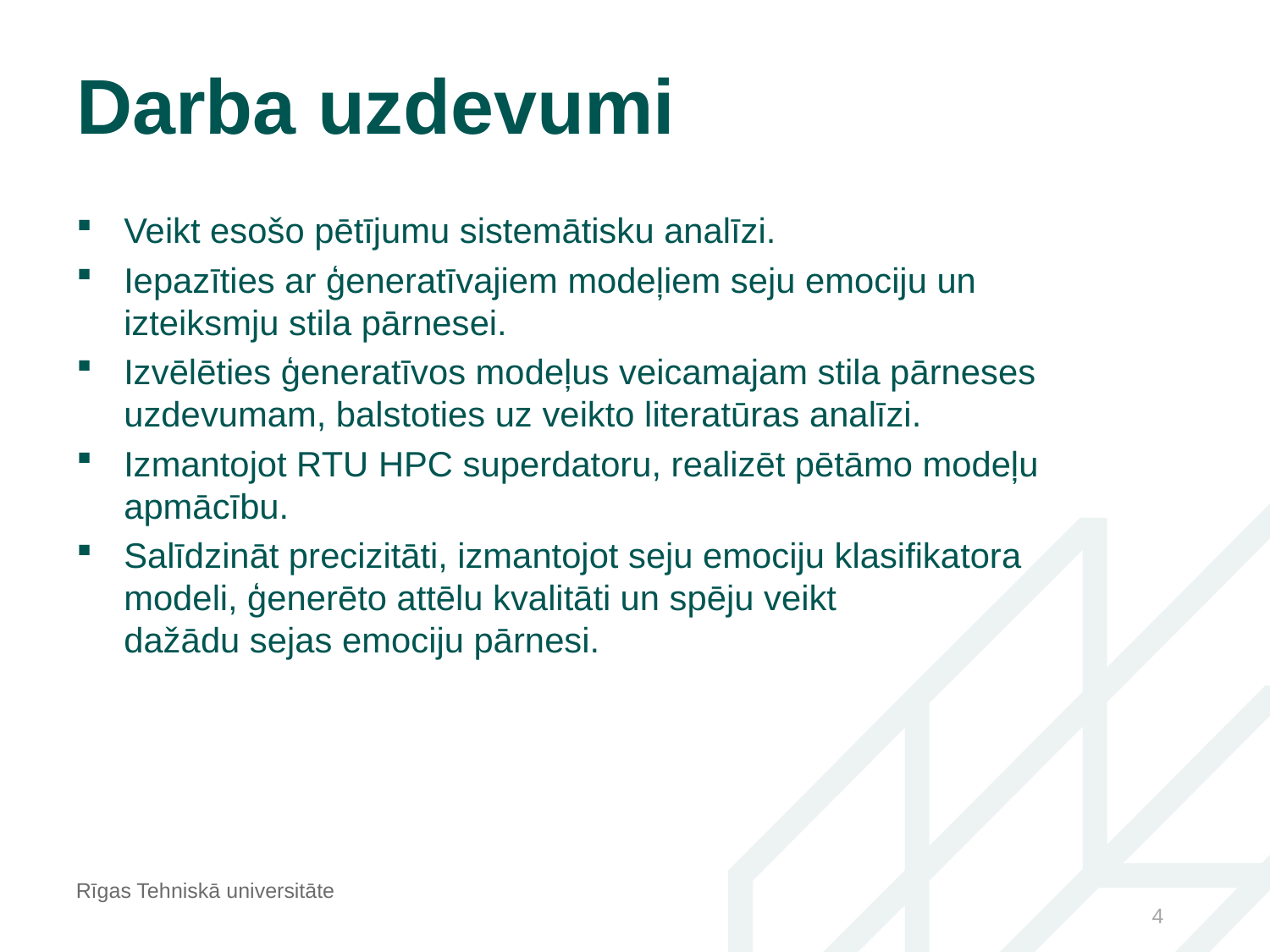

# Darba uzdevumi
Veikt esošo pētījumu sistemātisku analīzi.
Iepazīties ar ģeneratīvajiem modeļiem seju emociju un izteiksmju stila pārnesei.
Izvēlēties ģeneratīvos modeļus veicamajam stila pārneses uzdevumam, balstoties uz veikto literatūras analīzi.
Izmantojot RTU HPC superdatoru, realizēt pētāmo modeļu apmācību.
Salīdzināt precizitāti, izmantojot seju emociju klasifikatora modeli, ģenerēto attēlu kvalitāti un spēju veikt dažādu sejas emociju pārnesi.
Rīgas Tehniskā universitāte